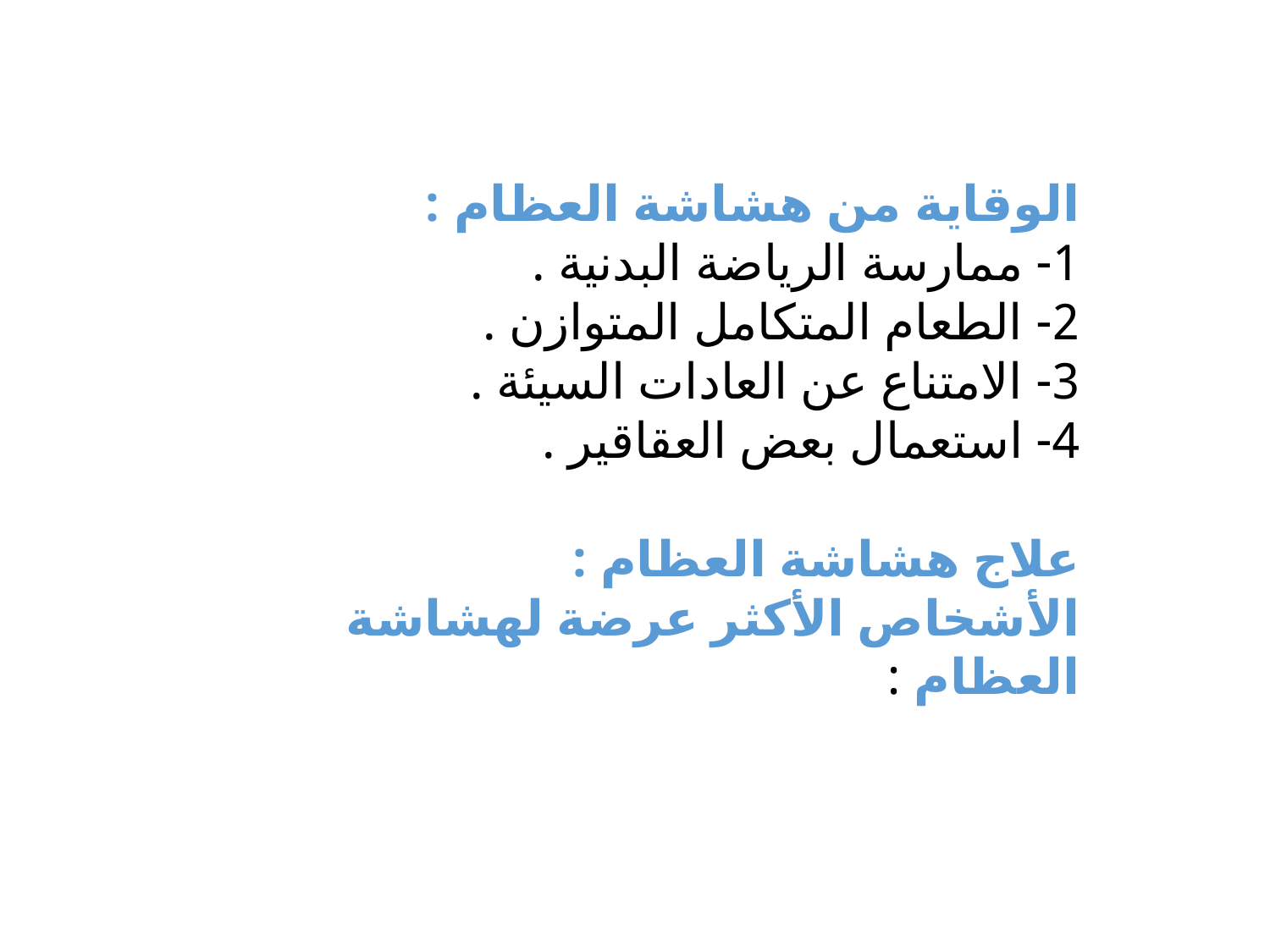

الوقاية من هشاشة العظام :
1- ممارسة الرياضة البدنية .
2- الطعام المتكامل المتوازن .
3- الامتناع عن العادات السيئة .
4- استعمال بعض العقاقير .

علاج هشاشة العظام :
الأشخاص الأكثر عرضة لهشاشة العظام :